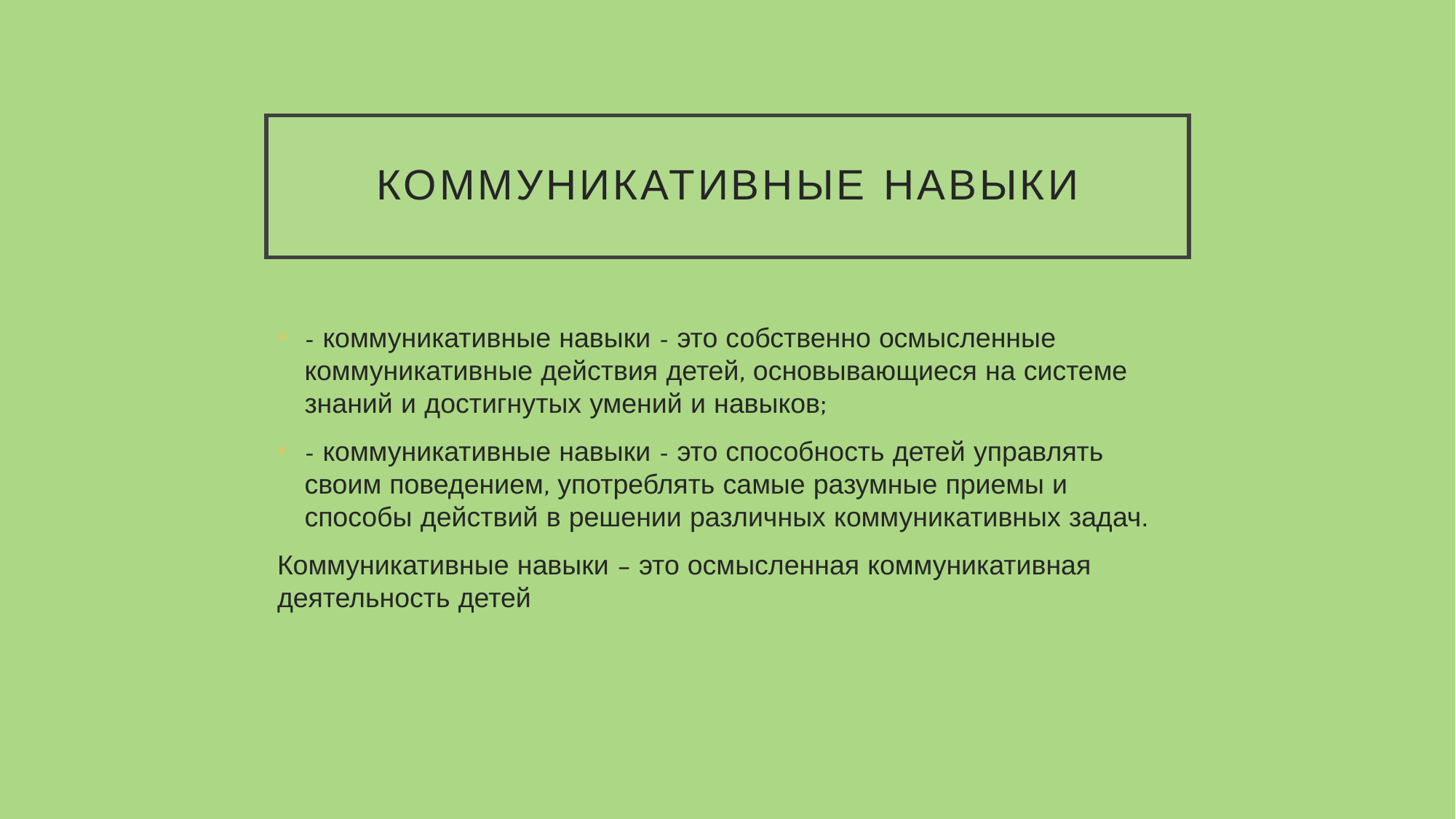

# коммуникативные навыки
- коммуникативные навыки - это собственно осмысленные коммуникативные действия детей, основывающиеся на системе знаний и достигнутых умений и навыков;
- коммуникативные навыки - это способность детей управлять своим поведением, употреблять самые разумные приемы и способы действий в решении различных коммуникативных задач.
Коммуникативные навыки – это осмысленная коммуникативная деятельность детей